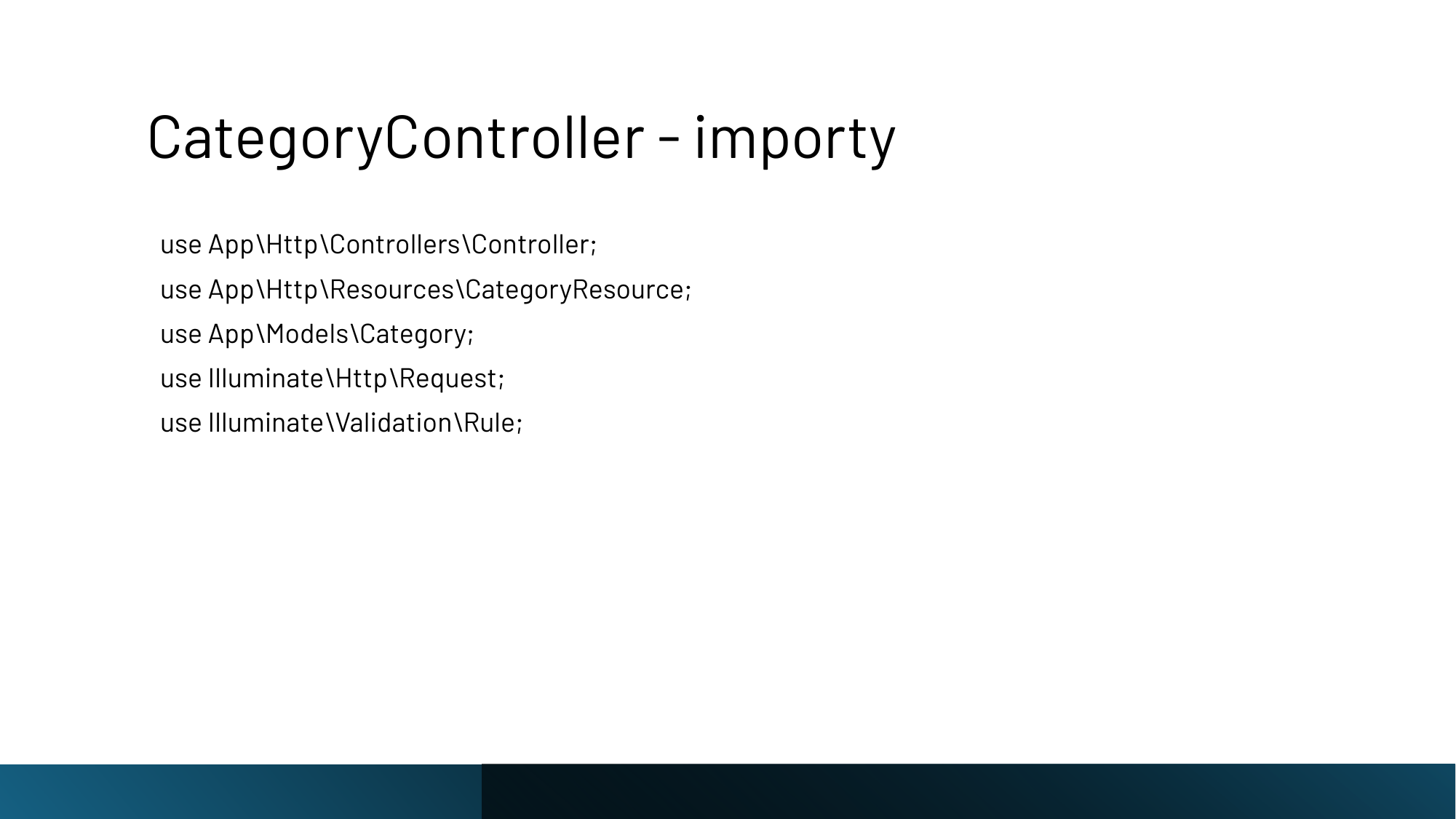

# CategoryController - importy
use App\Http\Controllers\Controller;
use App\Http\Resources\CategoryResource;
use App\Models\Category;
use Illuminate\Http\Request;
use Illuminate\Validation\Rule;